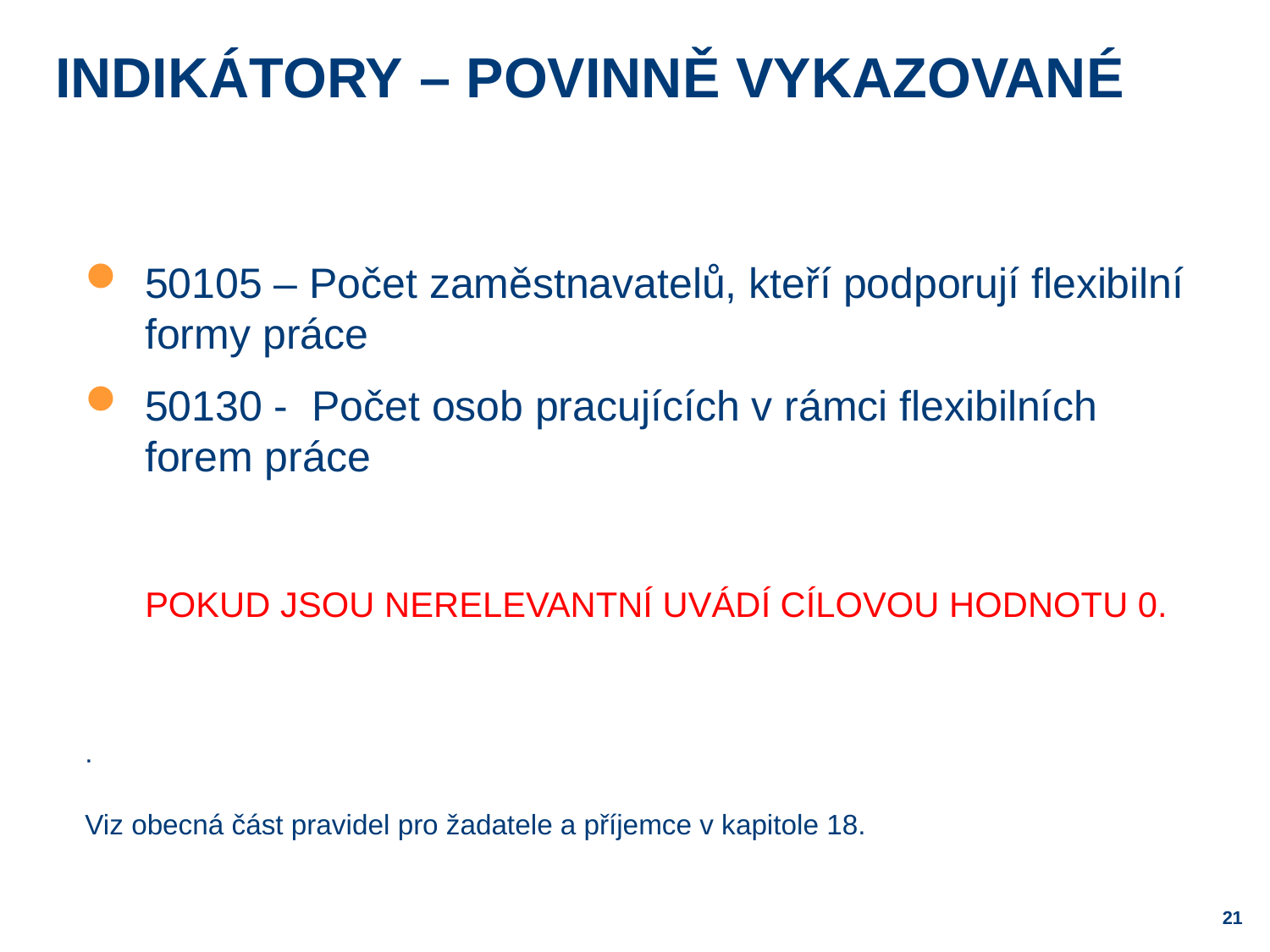

# INDIKÁTORY – povinně vykazované
50105 – Počet zaměstnavatelů, kteří podporují flexibilní formy práce
50130 -  Počet osob pracujících v rámci flexibilních forem práce

	POKUD JSOU NERELEVANTNÍ UVÁDÍ CÍLOVOU HODNOTU 0.

.
Viz obecná část pravidel pro žadatele a příjemce v kapitole 18.

21